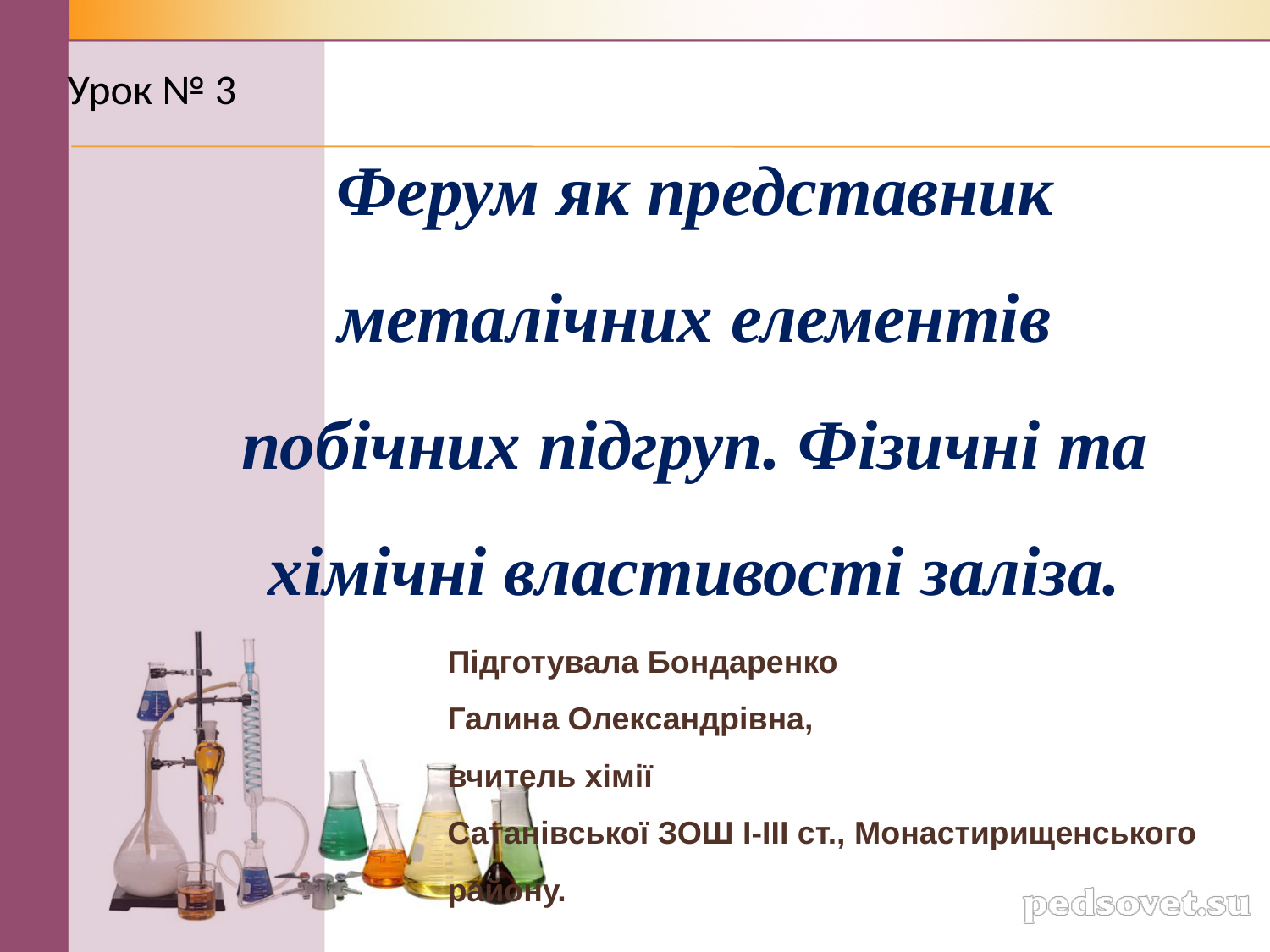

Урок № 3
Ферум як представник металічних елементів побічних підгруп. Фізичні та хімічні властивості заліза.
Підготувала Бондаренко
Галина Олександрівна,
вчитель хімії
Сатанівської ЗОШ І-ІІІ ст., Монастирищенського району.